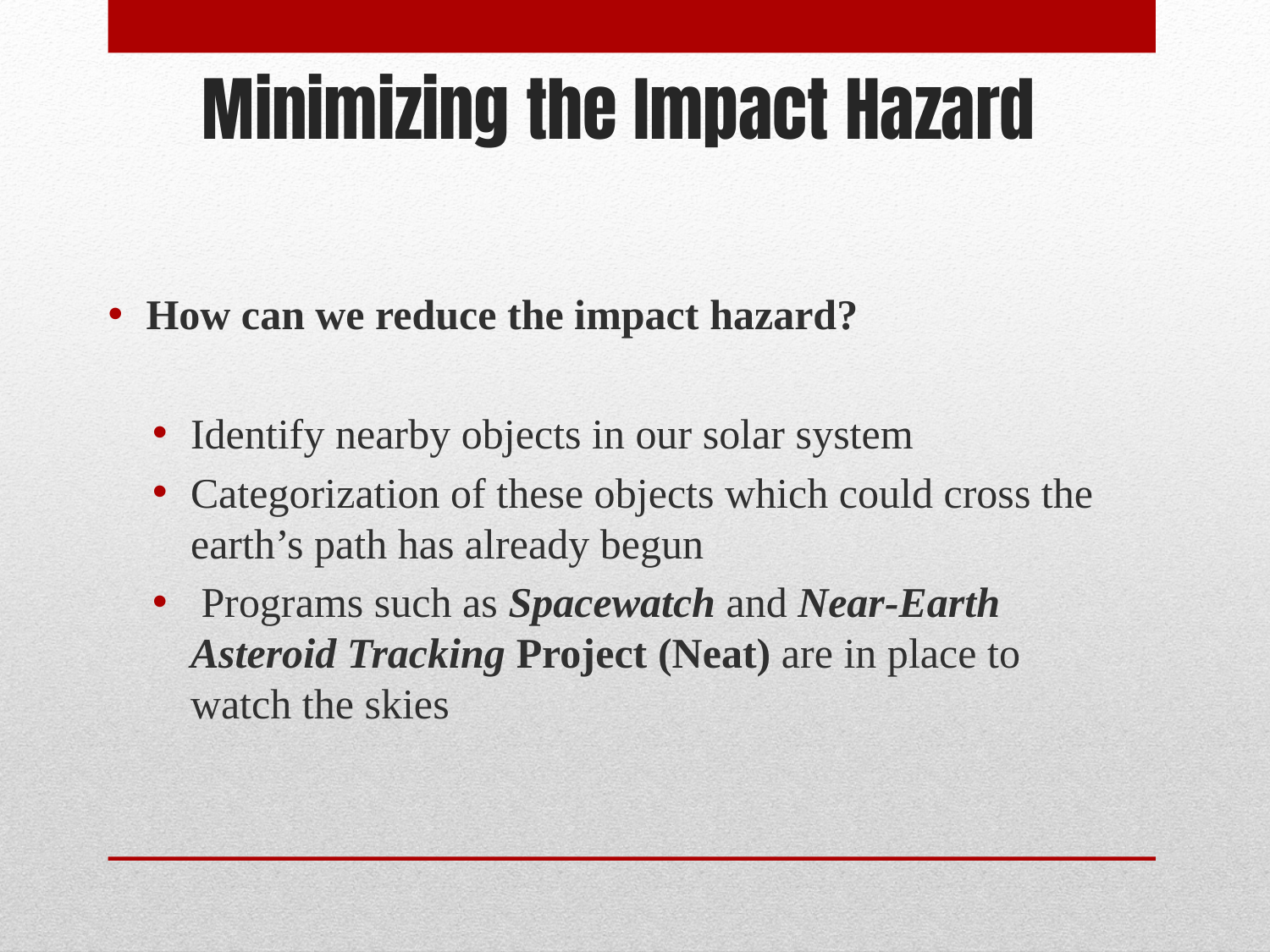

Minimizing the Impact Hazard
How can we reduce the impact hazard?

Identify nearby objects in our solar system
Categorization of these objects which could cross the earth’s path has already begun
 Programs such as Spacewatch and Near-Earth Asteroid Tracking Project (Neat) are in place to watch the skies